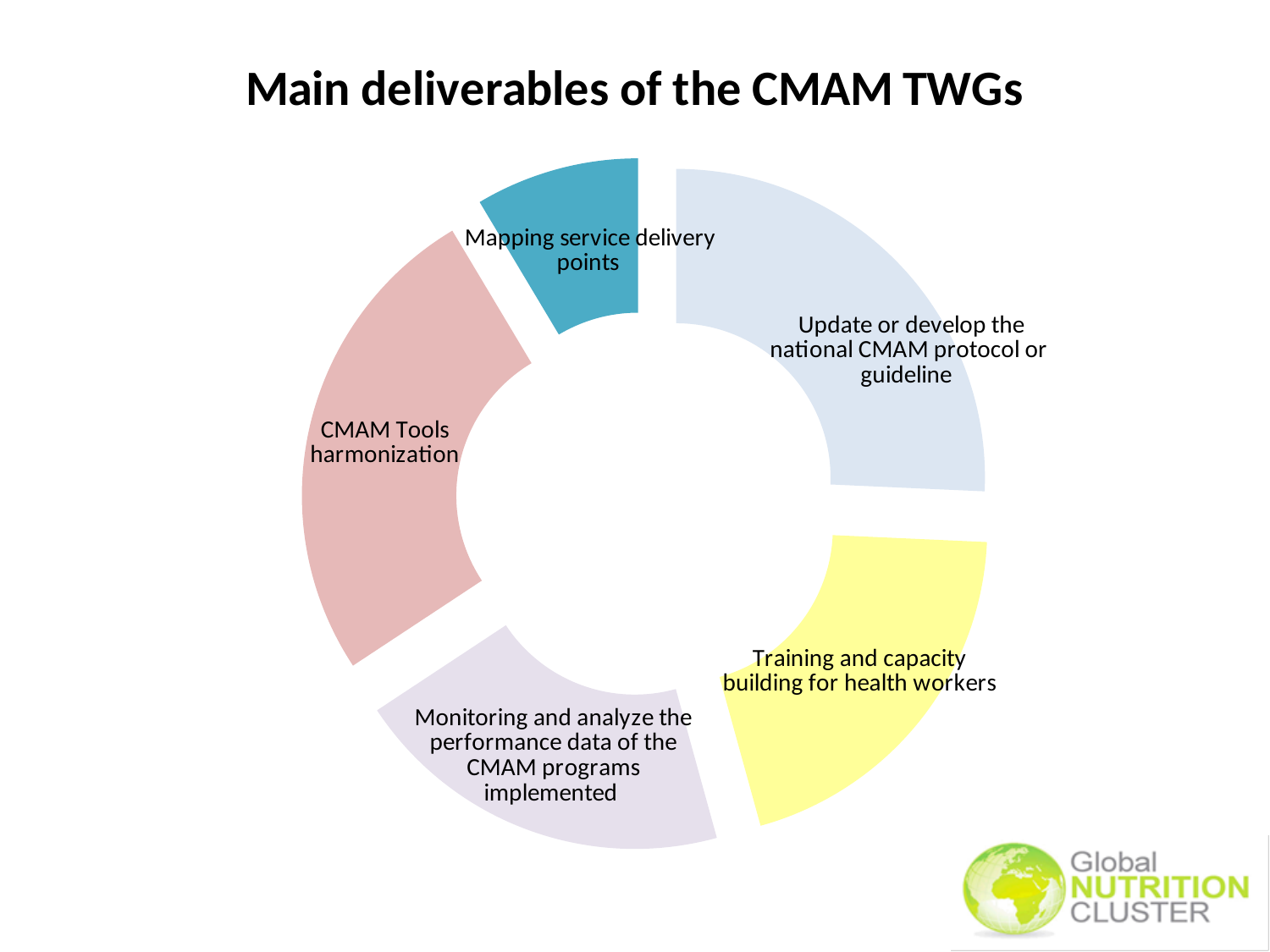

### Chart: Main deliverables of the CMAM TWGs

| Category |  |
|---|---|
|  Update or develop the national CMAM protocol or guideline  | 9.0 |
| Training and capacity building for health workers | 7.0 |
| Monitoring and analyze the performance data of the CMAM programs implemented  | 7.0 |
| CMAM Tools harmonization | 9.0 |
| Mapping service delivery points  | 3.0 |